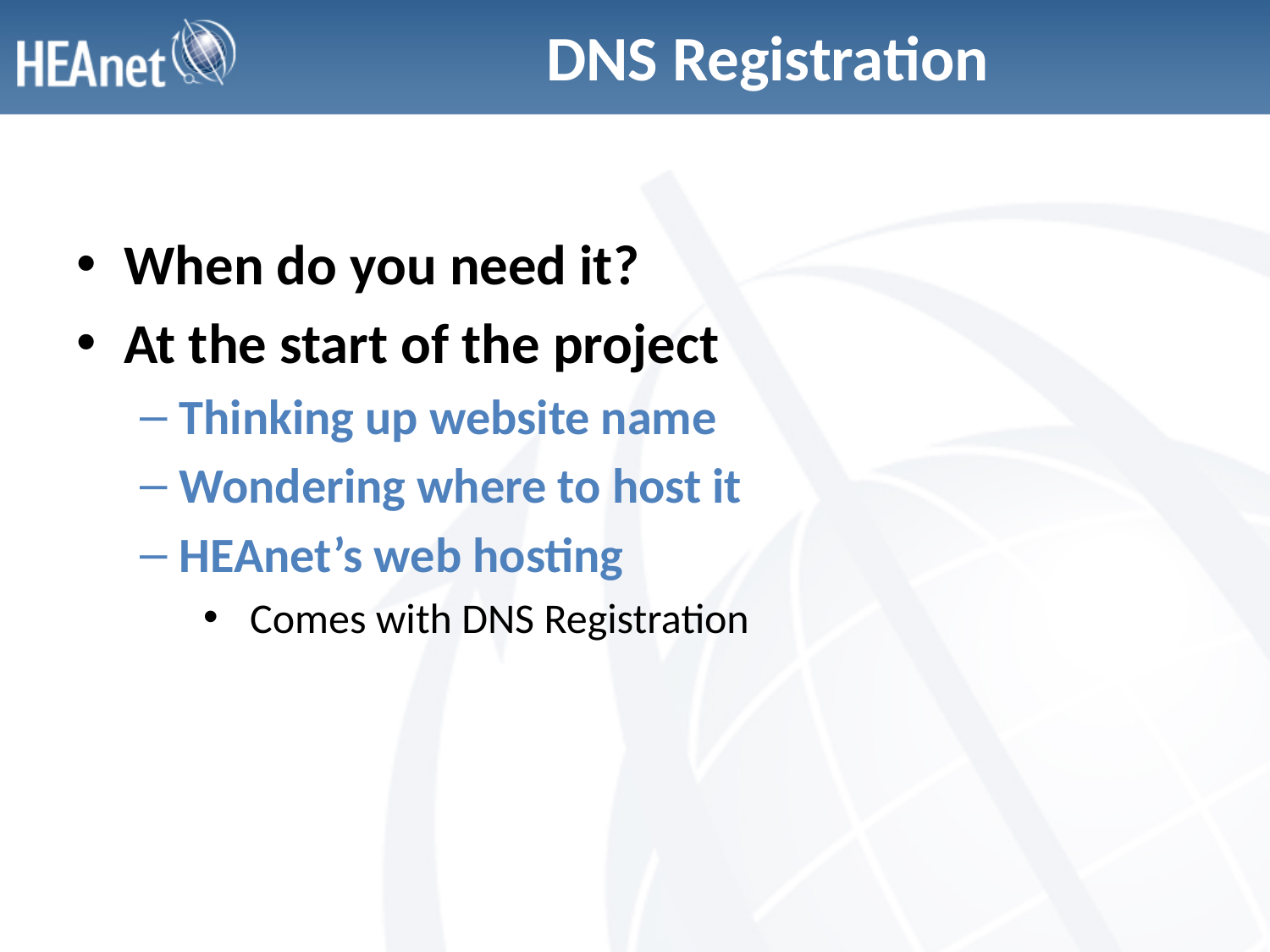

# DNS Registration
When do you need it?
At the start of the project
Thinking up website name
Wondering where to host it
HEAnet’s web hosting
Comes with DNS Registration